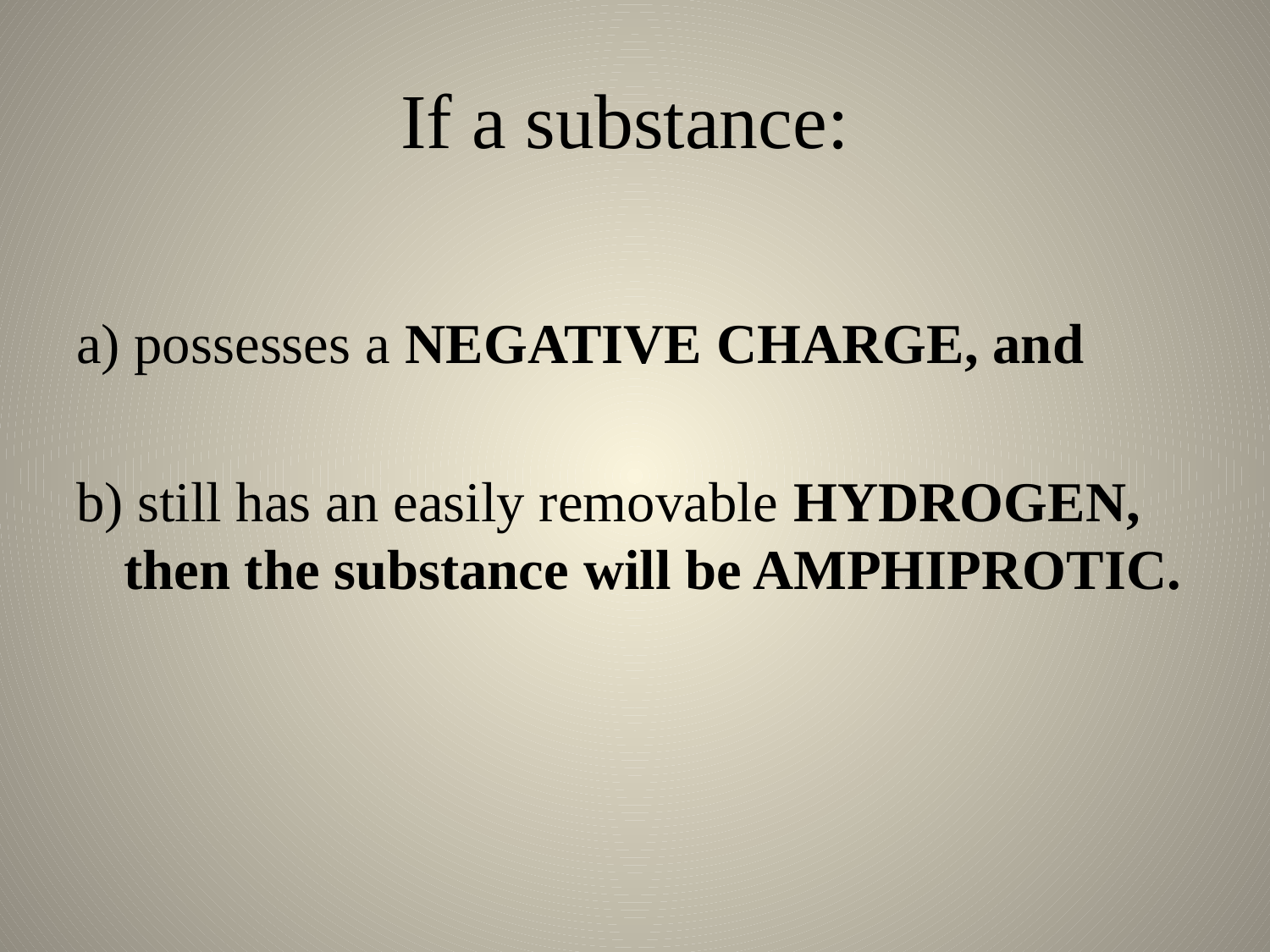

# If a substance:

a) possesses a NEGATIVE CHARGE, and

b) still has an easily removable HYDROGEN, then the substance will be AMPHIPROTIC.